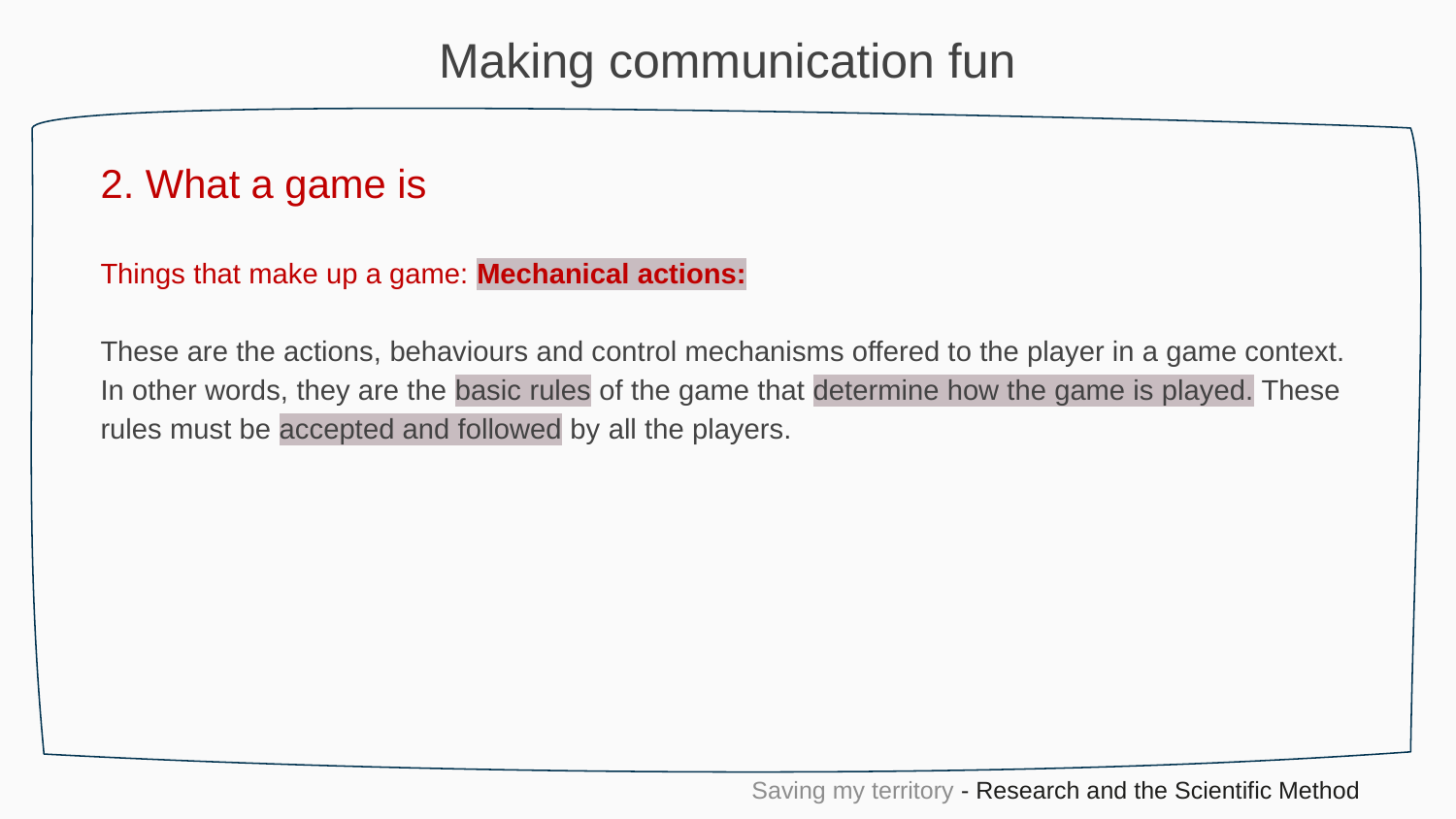

Making communication fun

2. What a game is
Things that make up a game: Mechanical actions:

These are the actions, behaviours and control mechanisms offered to the player in a game context. In other words, they are the basic rules of the game that determine how the game is played. These rules must be accepted and followed by all the players.

Saving my territory - Research and the Scientific Method